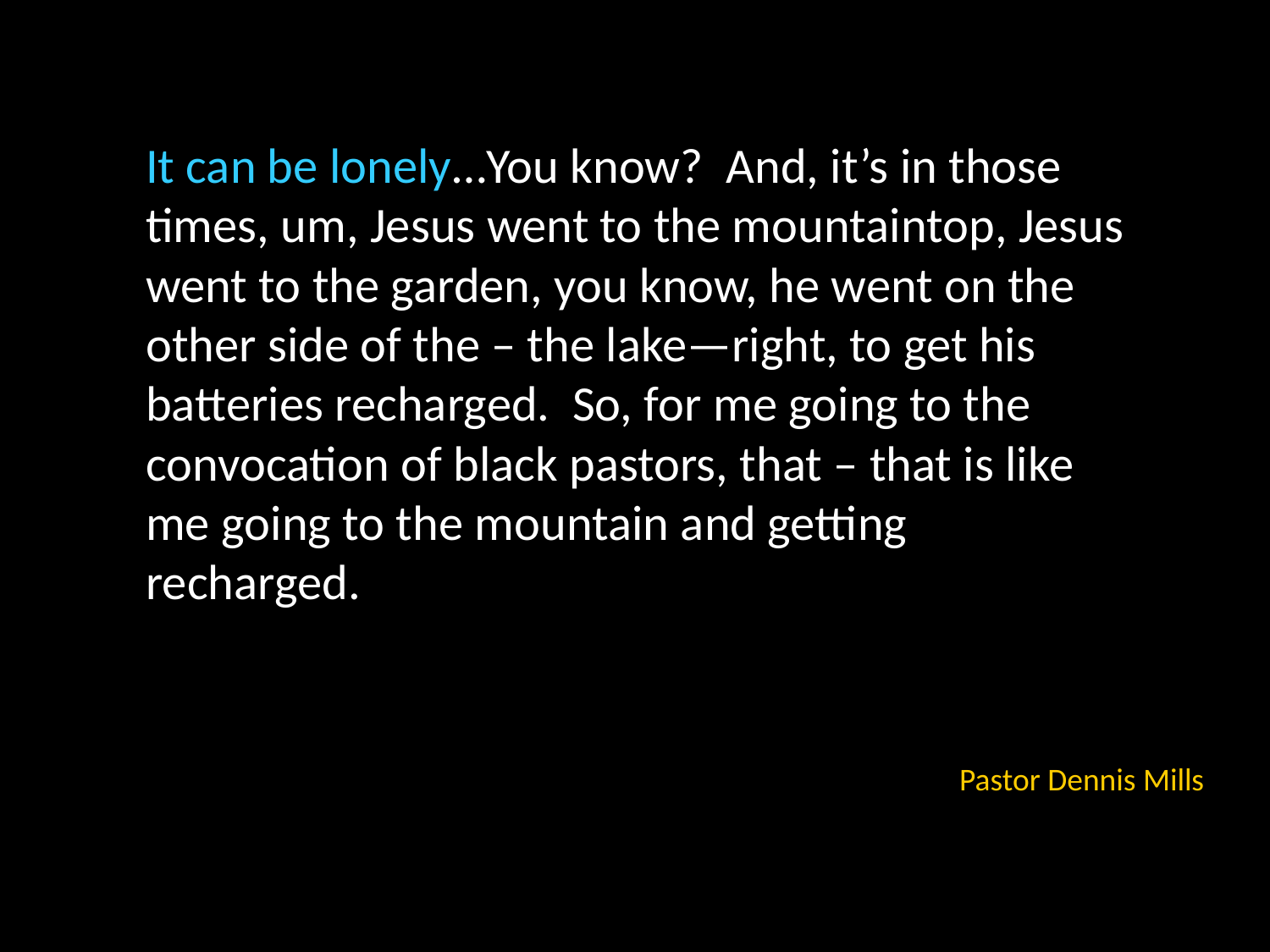

It can be lonely…You know?  And, it’s in those times, um, Jesus went to the mountaintop, Jesus went to the garden, you know, he went on the other side of the – the lake—right, to get his batteries recharged.  So, for me going to the convocation of black pastors, that – that is like me going to the mountain and getting recharged.
# Pastor Dennis Mills